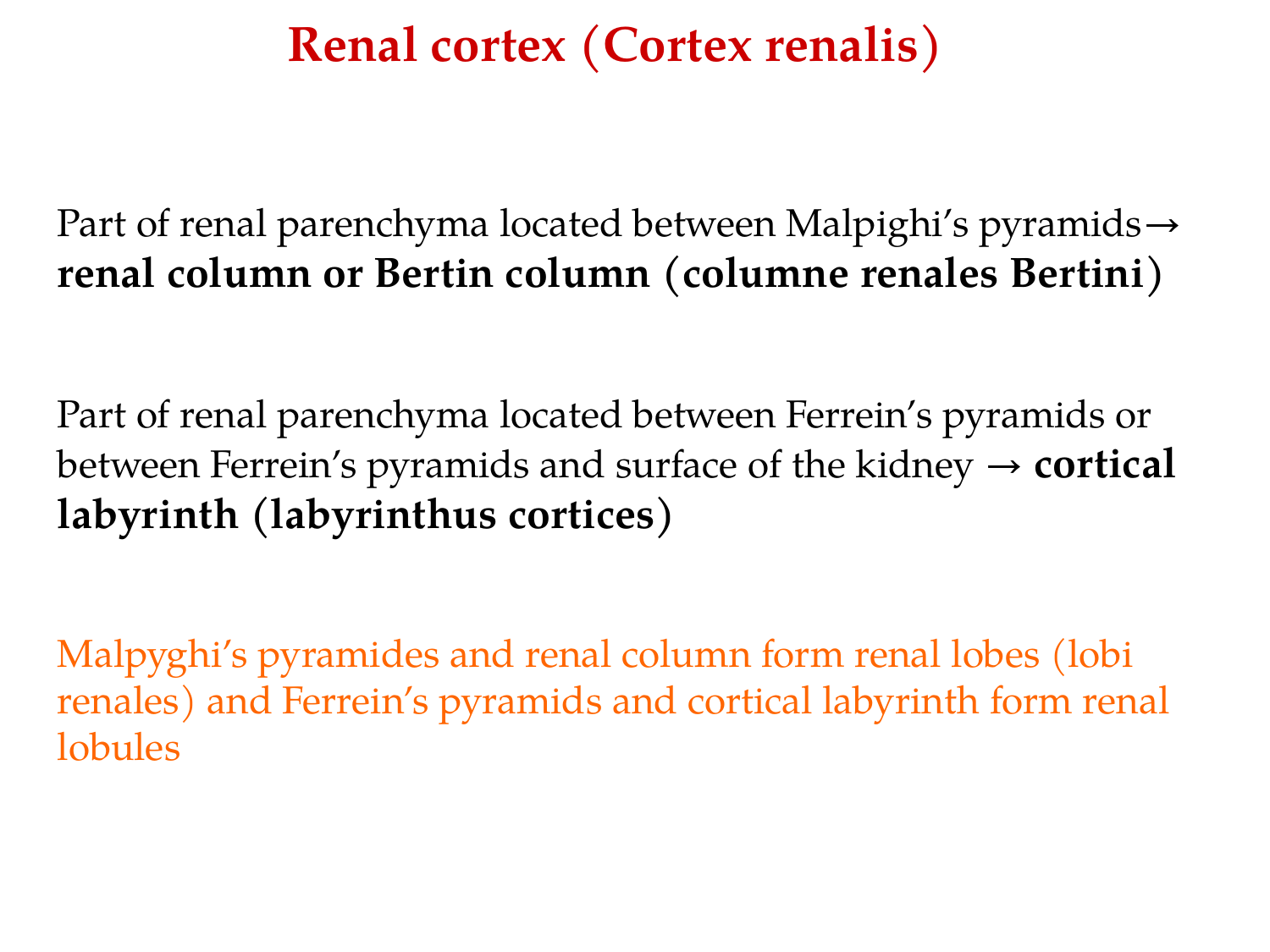

Renal cortex (Cortex renalis)
Part of renal parenchyma located between Malpighi’s pyramids→ renal column or Bertin column (columne renales Bertini)

Part of renal parenchyma located between Ferrein’s pyramids or between Ferrein’s pyramids and surface of the kidney → cortical labyrinth (labyrinthus cortices)

Malpyghi’s pyramides and renal column form renal lobes (lobi renales) and Ferrein’s pyramids and cortical labyrinth form renal lobules